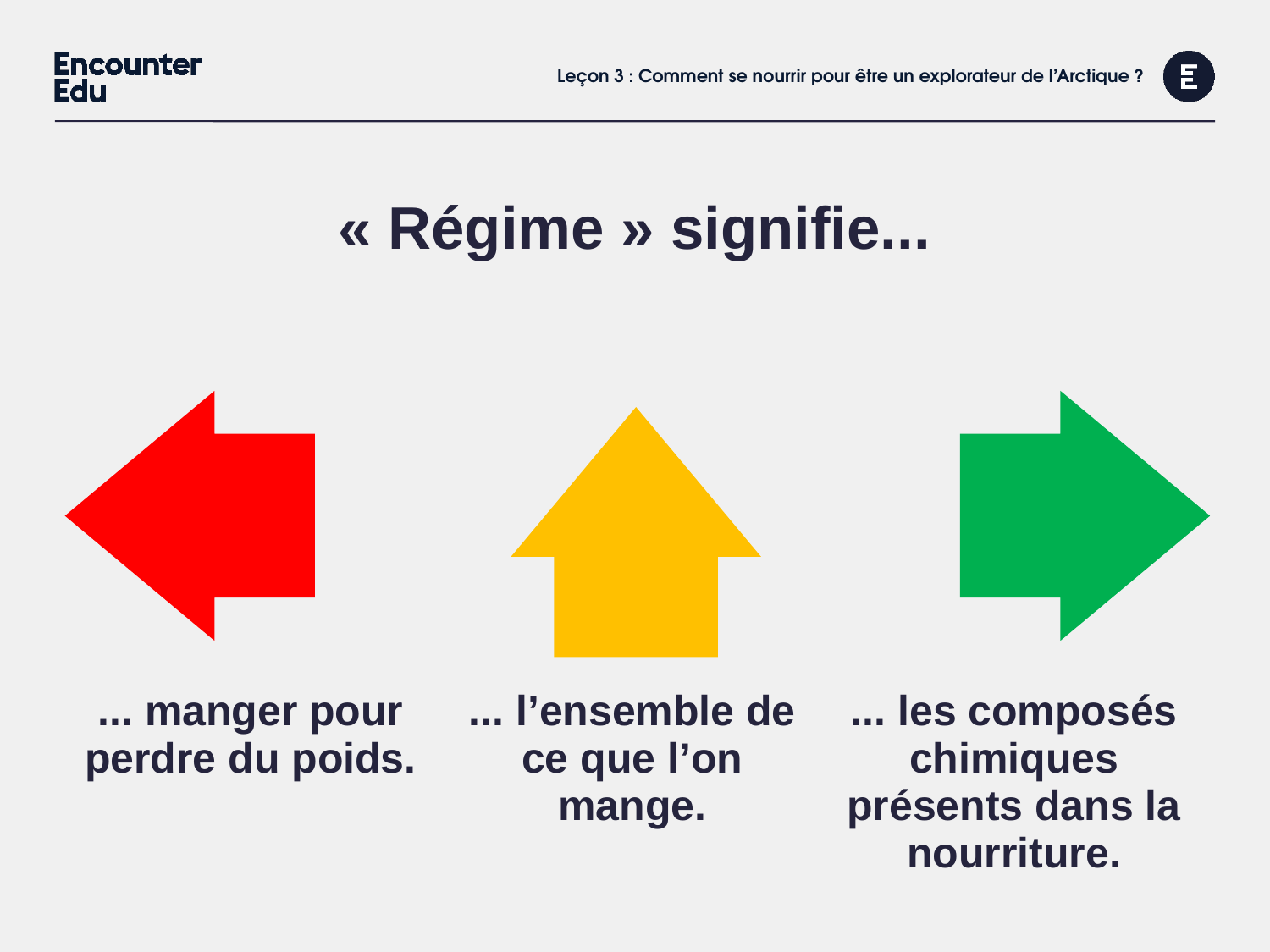

# Leçon 3 : Comment se nourrir pour être un explorateur de l’Arctique ?
« Régime » signifie...

| ... manger pour perdre du poids. | ... l’ensemble de ce que l’on mange. | ... les composés chimiques présents dans la nourriture. |
| --- | --- | --- |